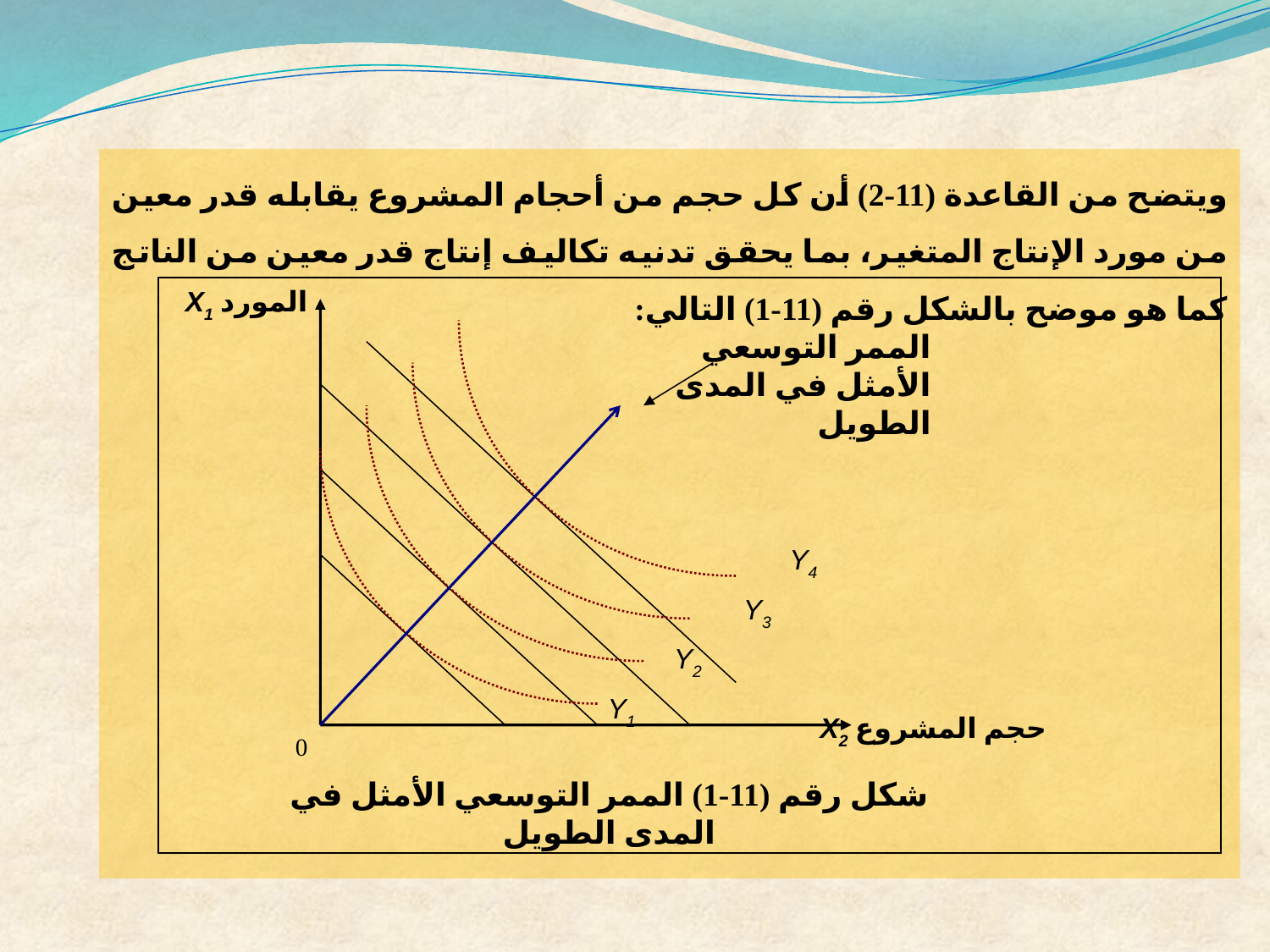

ويتضح من القاعدة (11-2) أن كل حجم من أحجام المشروع يقابله قدر معين من مورد الإنتاج المتغير، بما يحقق تدنيه تكاليف إنتاج قدر معين من الناتج كما هو موضح بالشكل رقم (11-1) التالي:

المورد X1

الممر التوسعي الأمثل في المدى الطويل

Y4

Y3
Y2
Y1
حجم المشروع X2
0

شكل رقم (11-1) الممر التوسعي الأمثل في المدى الطويل